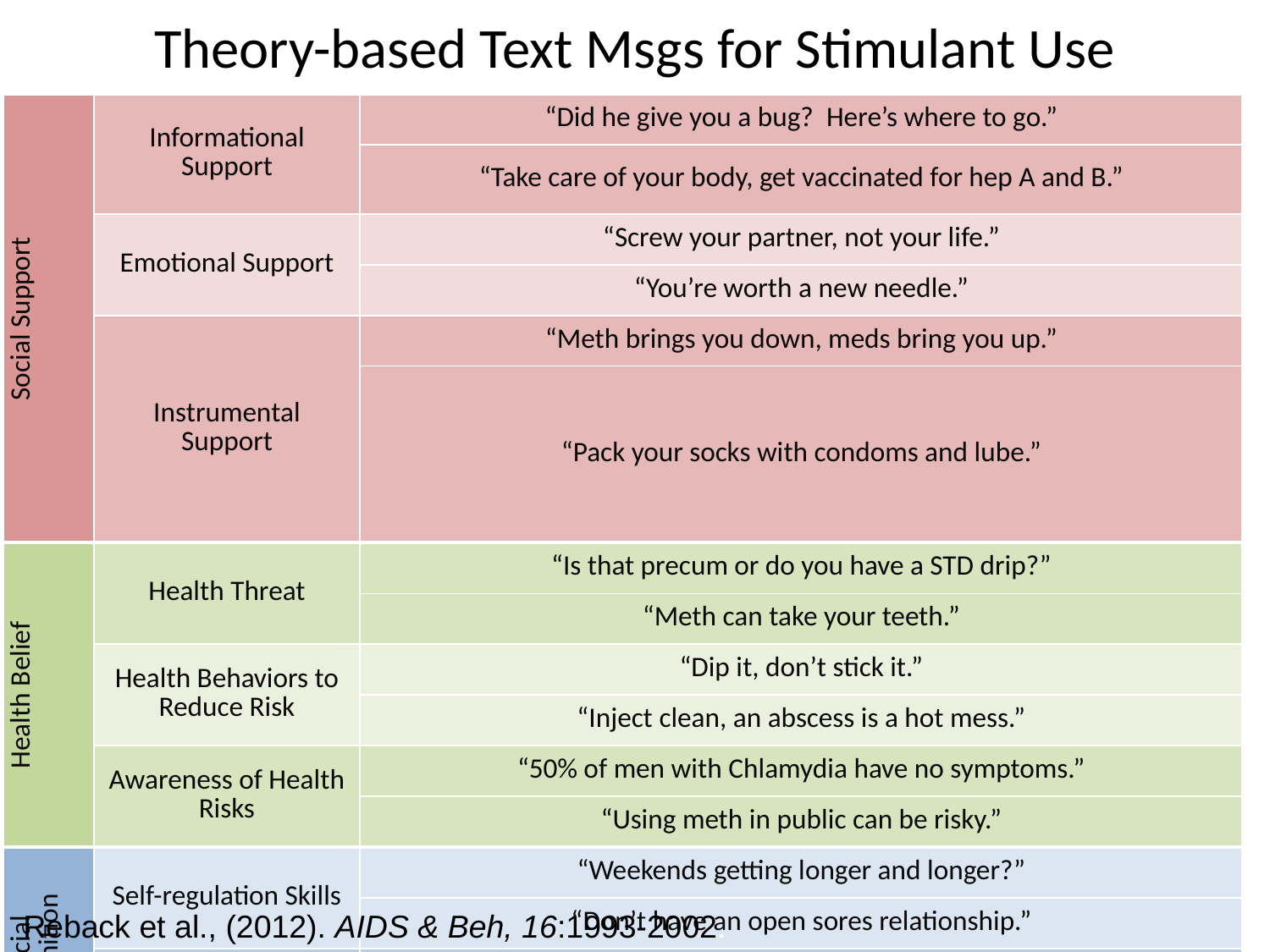

# Theory-based Text Msgs for Stimulant Use

| Social Support | Informational Support | “Did he give you a bug? Here’s where to go.” |
| --- | --- | --- |
|  |  | “Take care of your body, get vaccinated for hep A and B.” |
|  | Emotional Support | “Screw your partner, not your life.” |
|  |  | “You’re worth a new needle.” |
|  | Instrumental Support | “Meth brings you down, meds bring you up.” |
|  |  | “Pack your socks with condoms and lube.” |
| Health Belief | Health Threat | “Is that precum or do you have a STD drip?” |
|  |  | “Meth can take your teeth.” |
|  | Health Behaviors to Reduce Risk | “Dip it, don’t stick it.” |
|  |  | “Inject clean, an abscess is a hot mess.” |
|  | Awareness of Health Risks | “50% of men with Chlamydia have no symptoms.” |
|  |  | “Using meth in public can be risky.” |
| Social Cognition | Self-regulation Skills | “Weekends getting longer and longer?” |
|  |  | “Don’t have an open sores relationship.” |
|  | Self-Efficacy | “Say 1st thing your poz, like you did last time. You can do it.” |
|  |  | “You can take your meds, even when you party.” |
Reback et al., (2012). AIDS & Beh, 16:1993-2002.